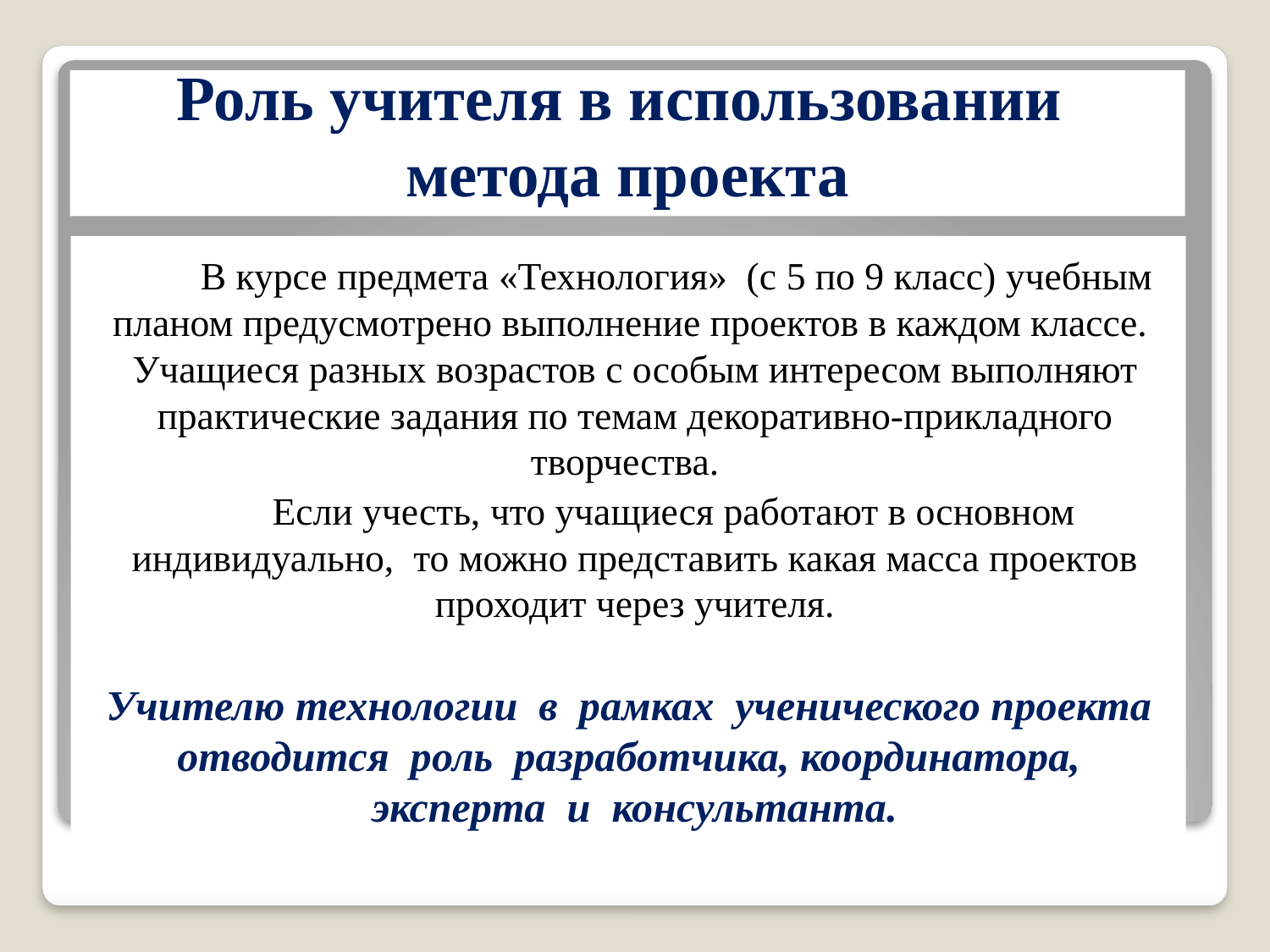

# Роль учителя в использовании метода проекта
        В курсе предмета «Технология»  (с 5 по 9 класс) учебным планом предусмотрено выполнение проектов в каждом классе.  Учащиеся разных возрастов с особым интересом выполняют практические задания по темам декоративно-прикладного творчества.
        Если учесть, что учащиеся работают в основном индивидуально,  то можно представить какая масса проектов проходит через учителя.

Учителю технологии  в  рамках  ученического проекта  отводится  роль  разработчика, координатора,  эксперта  и  консультанта.